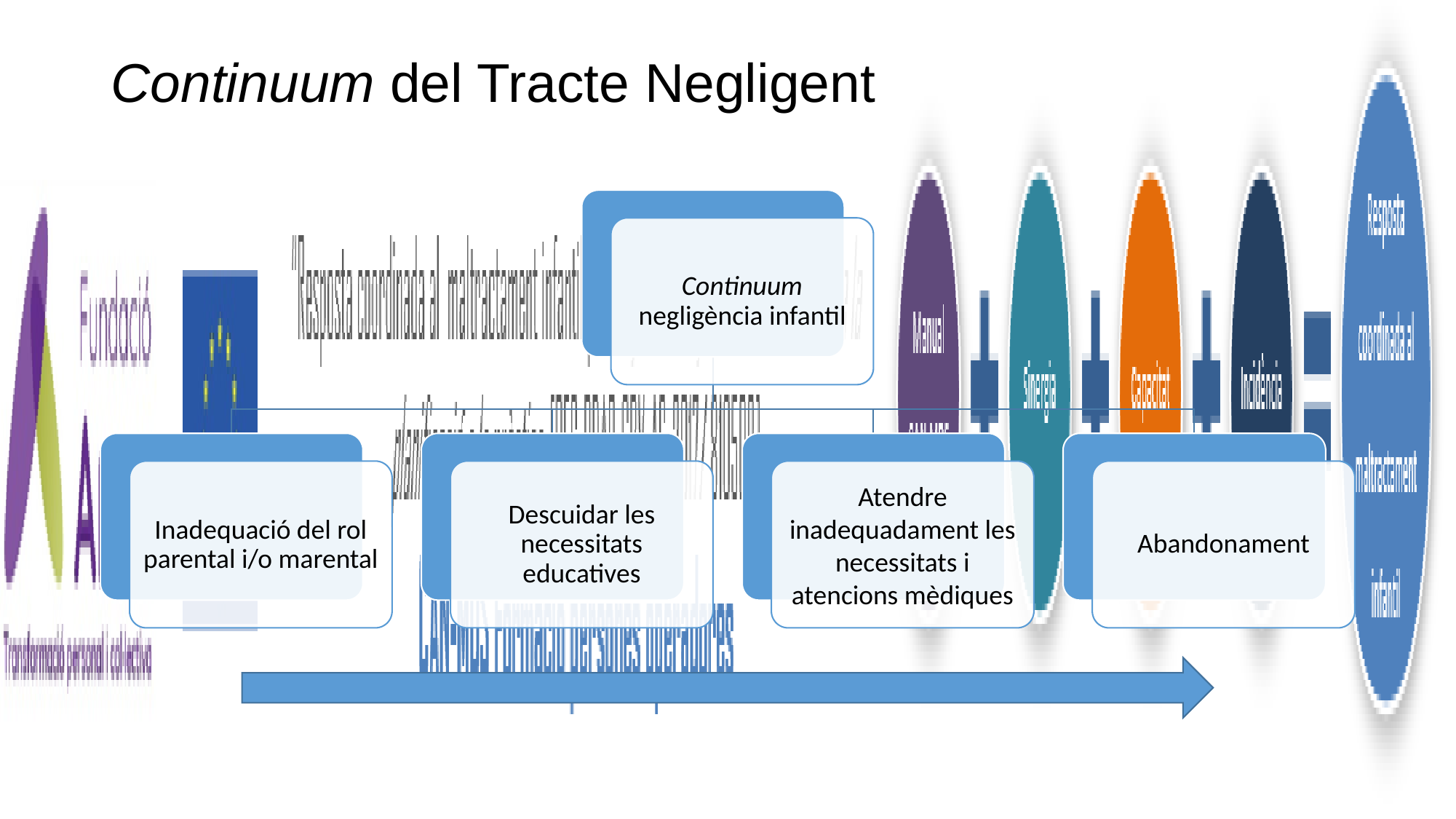

# Continuum del Tracte Negligent

Continuum negligència infantil

Inadequació del rol parental i/o marental
Descuidar les necessitats educatives
Atendre inadequadament les necessitats i atencions mèdiques
Abandonament